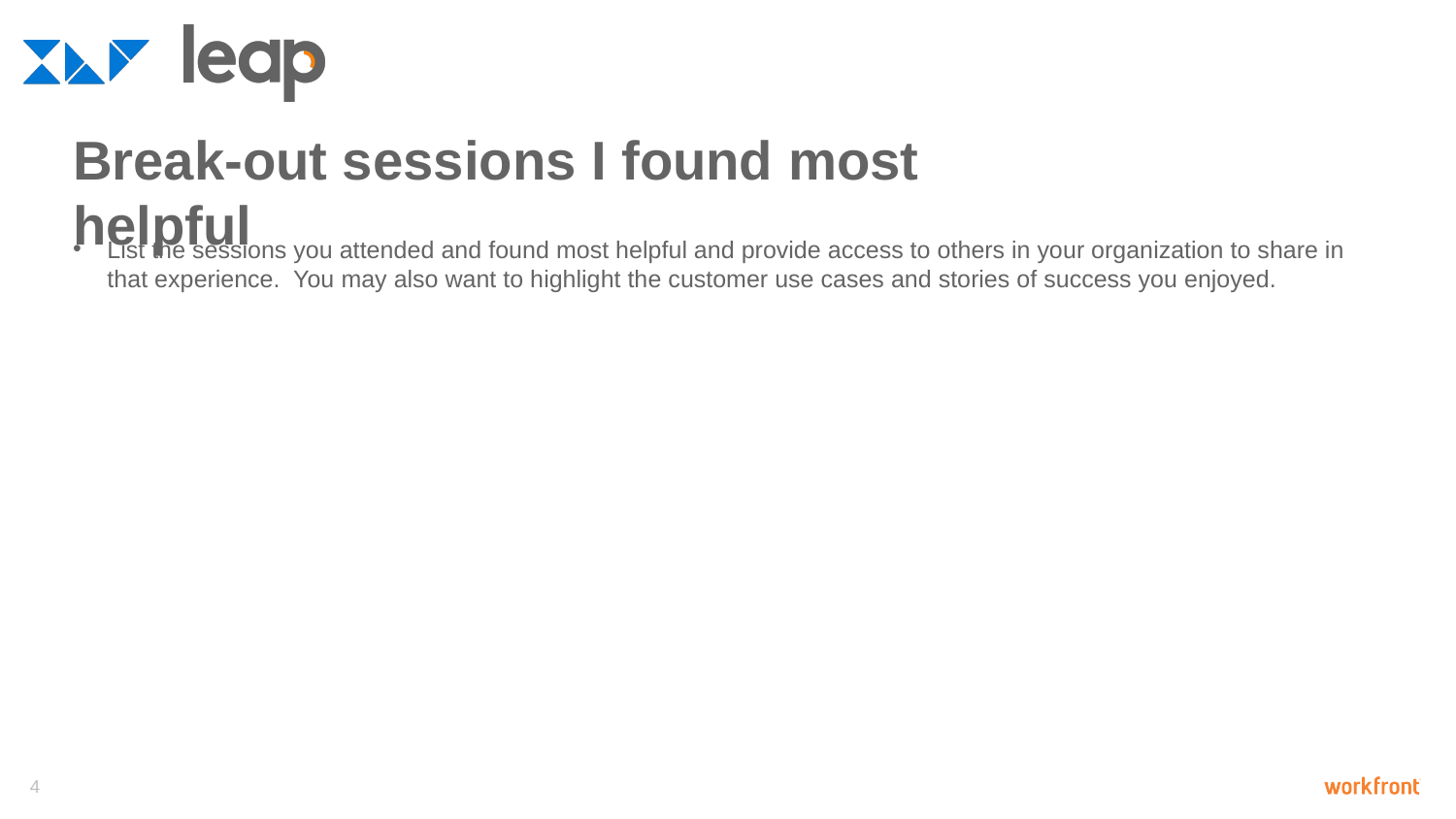

Break-out sessions I found most helpful
List the sessions you attended and found most helpful and provide access to others in your organization to share in that experience.  You may also want to highlight the customer use cases and stories of success you enjoyed.